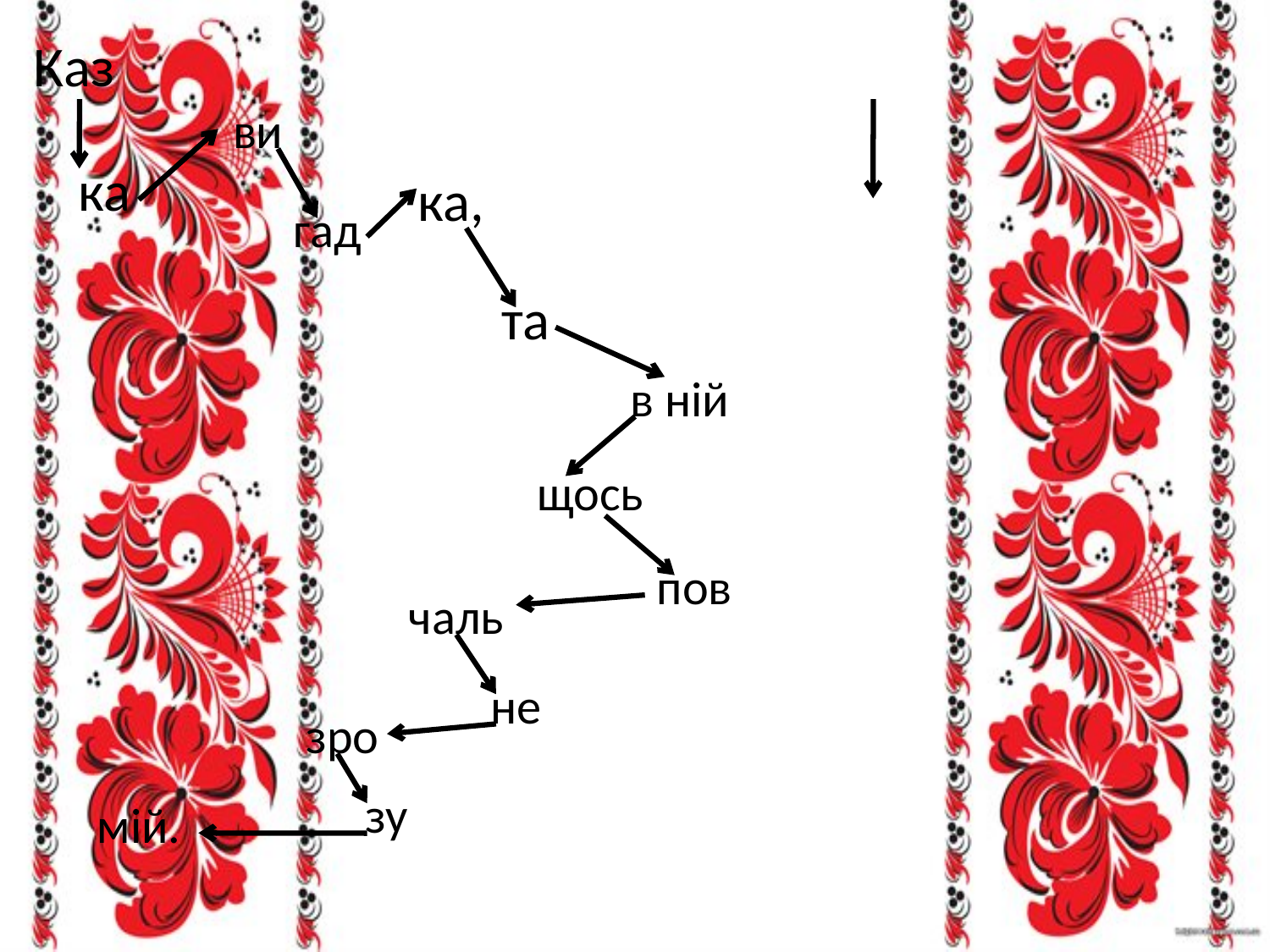

# Каз
ви
ка
ка,
гад
та
в ній
щось
пов
чаль
не
зро
зу
мій.